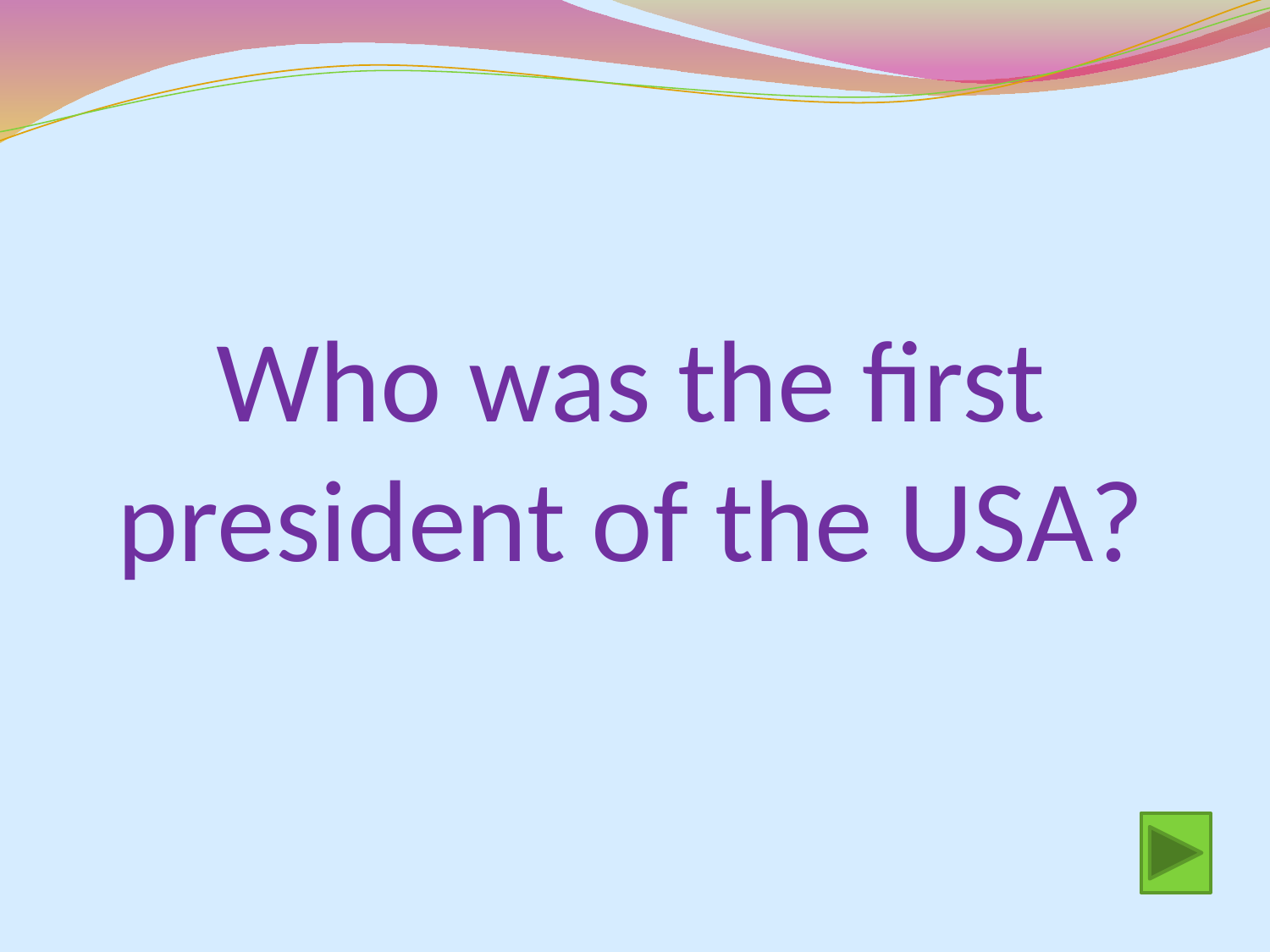

# Who was the first president of the USA?